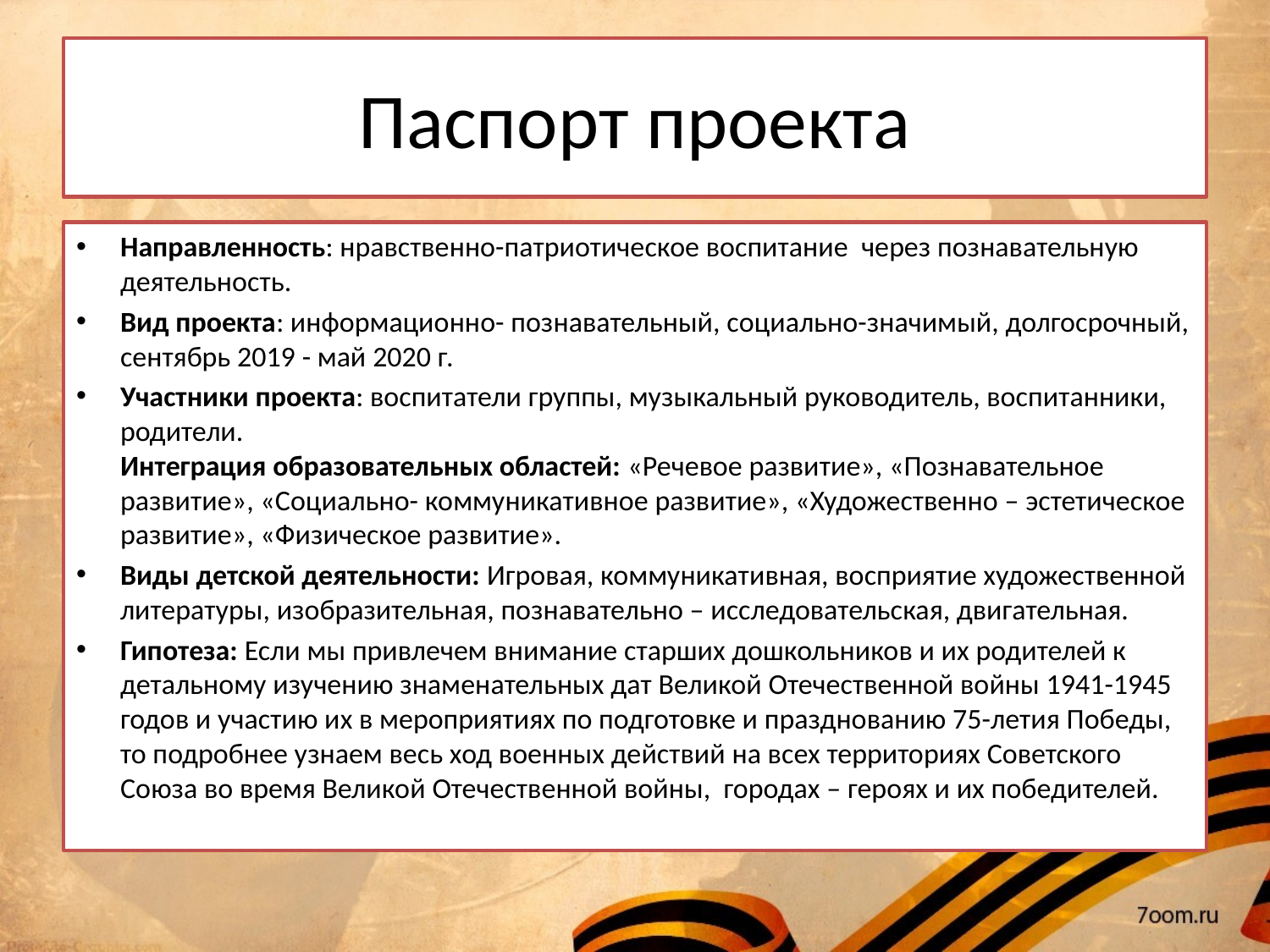

# Паспорт проекта
Направленность: нравственно-патриотическое воспитание  через познавательную  деятельность.
Вид проекта: информационно- познавательный, социально-значимый, долгосрочный, сентябрь 2019 - май 2020 г.
Участники проекта: воспитатели группы, музыкальный руководитель, воспитанники, родители.
Интеграция образовательных областей: «Речевое развитие», «Познавательное развитие», «Социально- коммуникативное развитие», «Художественно – эстетическое развитие», «Физическое развитие».
Виды детской деятельности: Игровая, коммуникативная, восприятие художественной литературы, изобразительная, познавательно – исследовательская, двигательная.
Гипотеза: Если мы привлечем внимание старших дошкольников и их родителей к детальному изучению знаменательных дат Великой Отечественной войны 1941-1945 годов и участию их в мероприятиях по подготовке и празднованию 75-летия Победы, то подробнее узнаем весь ход военных действий на всех территориях Советского Союза во время Великой Отечественной войны,  городах – героях и их победителей.